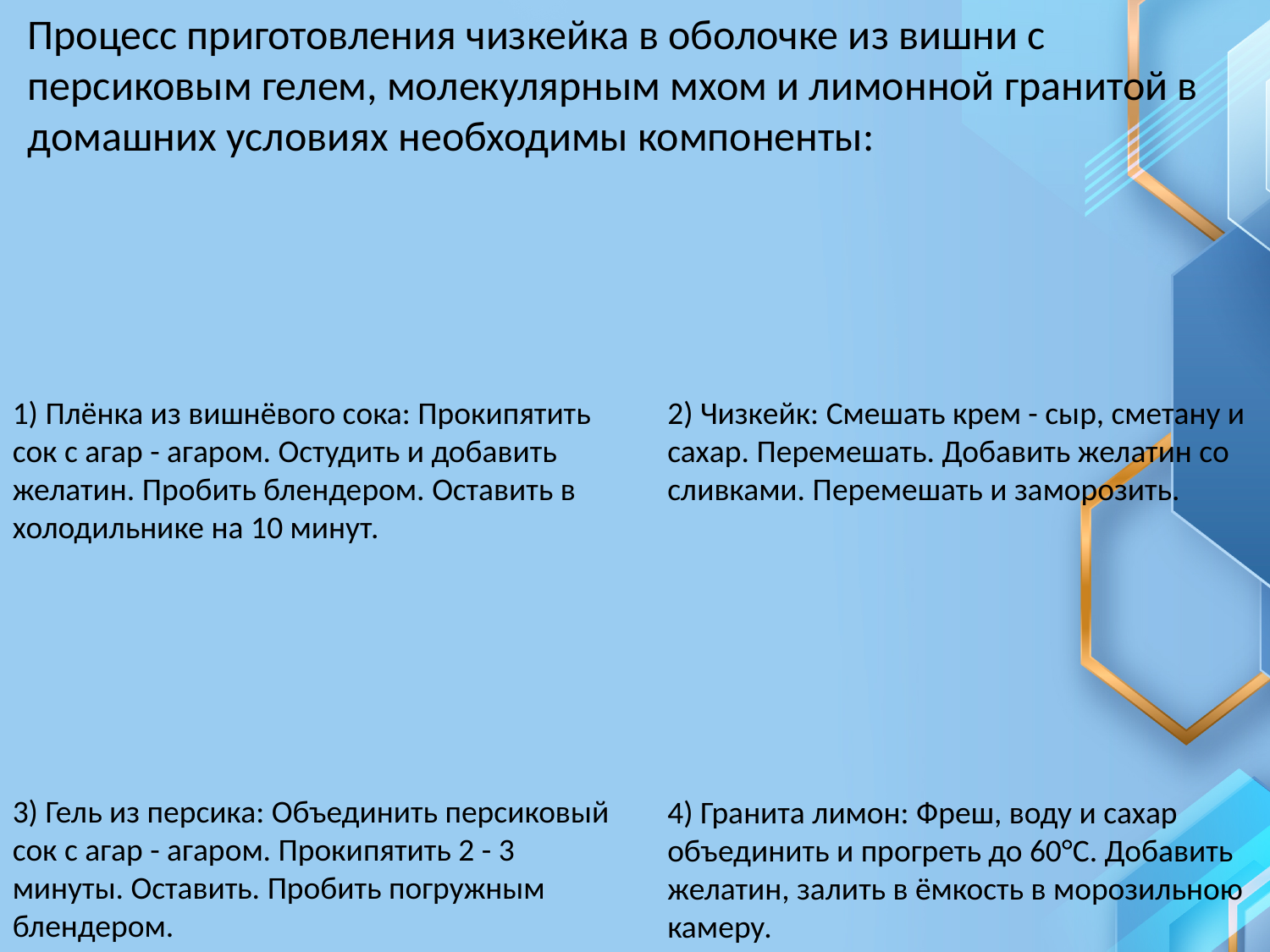

Процесс приготовления чизкейка в оболочке из вишни с персиковым гелем, молекулярным мхом и лимонной гранитой в домашних условиях необходимы компоненты:
1) Плёнка из вишнёвого сока: Прокипятить сок с агар - агаром. Остудить и добавить желатин. Пробить блендером. Оставить в холодильнике на 10 минут.
2) Чизкейк: Смешать крем - сыр, сметану и сахар. Перемешать. Добавить желатин со сливками. Перемешать и заморозить.
3) Гель из персика: Объединить персиковый сок с агар - агаром. Прокипятить 2 - 3 минуты. Оставить. Пробить погружным блендером.
4) Гранита лимон: Фреш, воду и сахар объединить и прогреть до 60°C. Добавить желатин, залить в ёмкость в морозильною камеру.